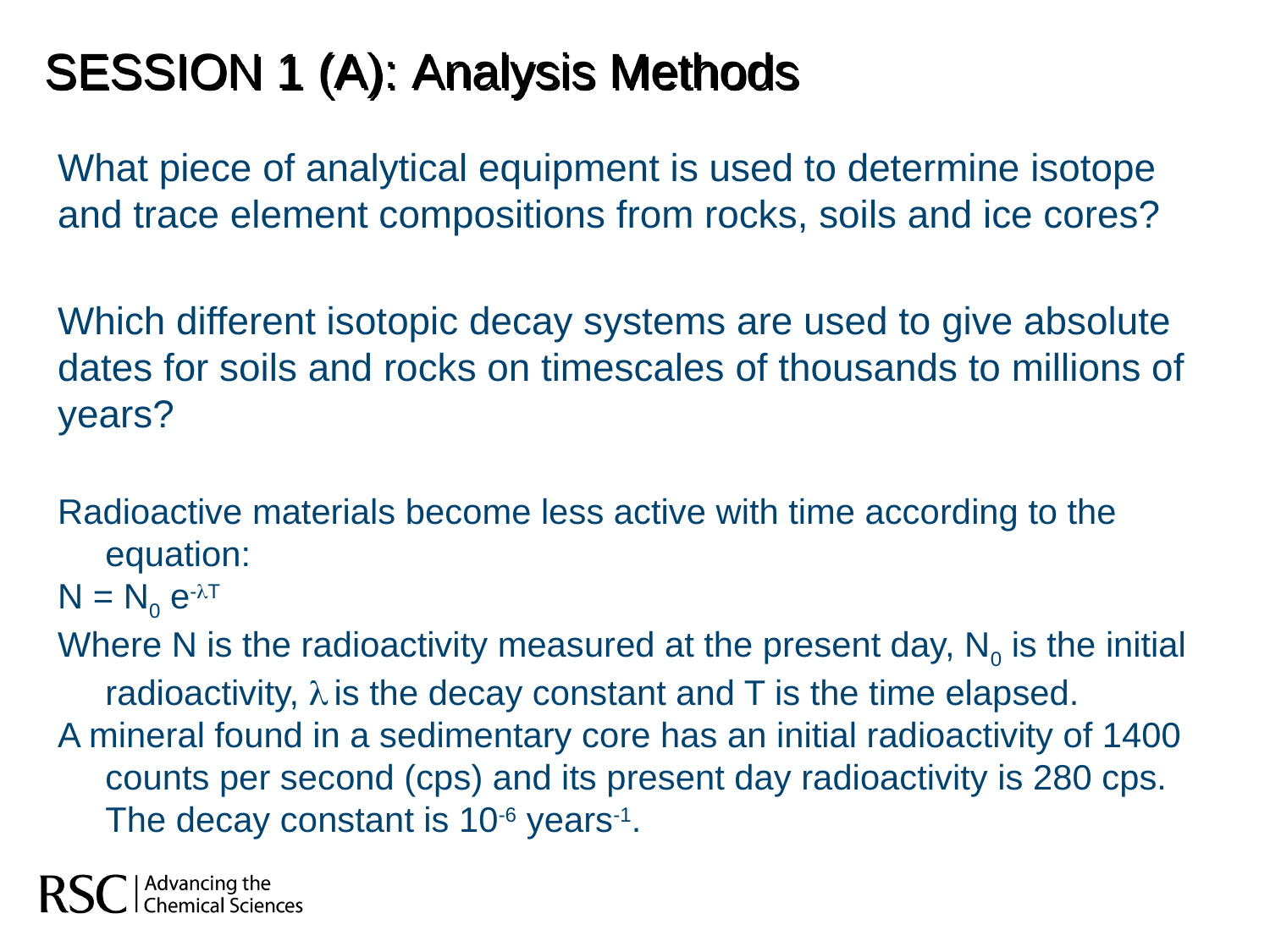

Session 1 (a): Analysis Methods
What piece of analytical equipment is used to determine isotope and trace element compositions from rocks, soils and ice cores?

Which different isotopic decay systems are used to give absolute dates for soils and rocks on timescales of thousands to millions of years?

Radioactive materials become less active with time according to the equation:
N = N0 e-λT
Where N is the radioactivity measured at the present day, N0 is the initial radioactivity, λ is the decay constant and T is the time elapsed.
A mineral found in a sedimentary core has an initial radioactivity of 1400 counts per second (cps) and its present day radioactivity is 280 cps. The decay constant is 10-6 years-1.